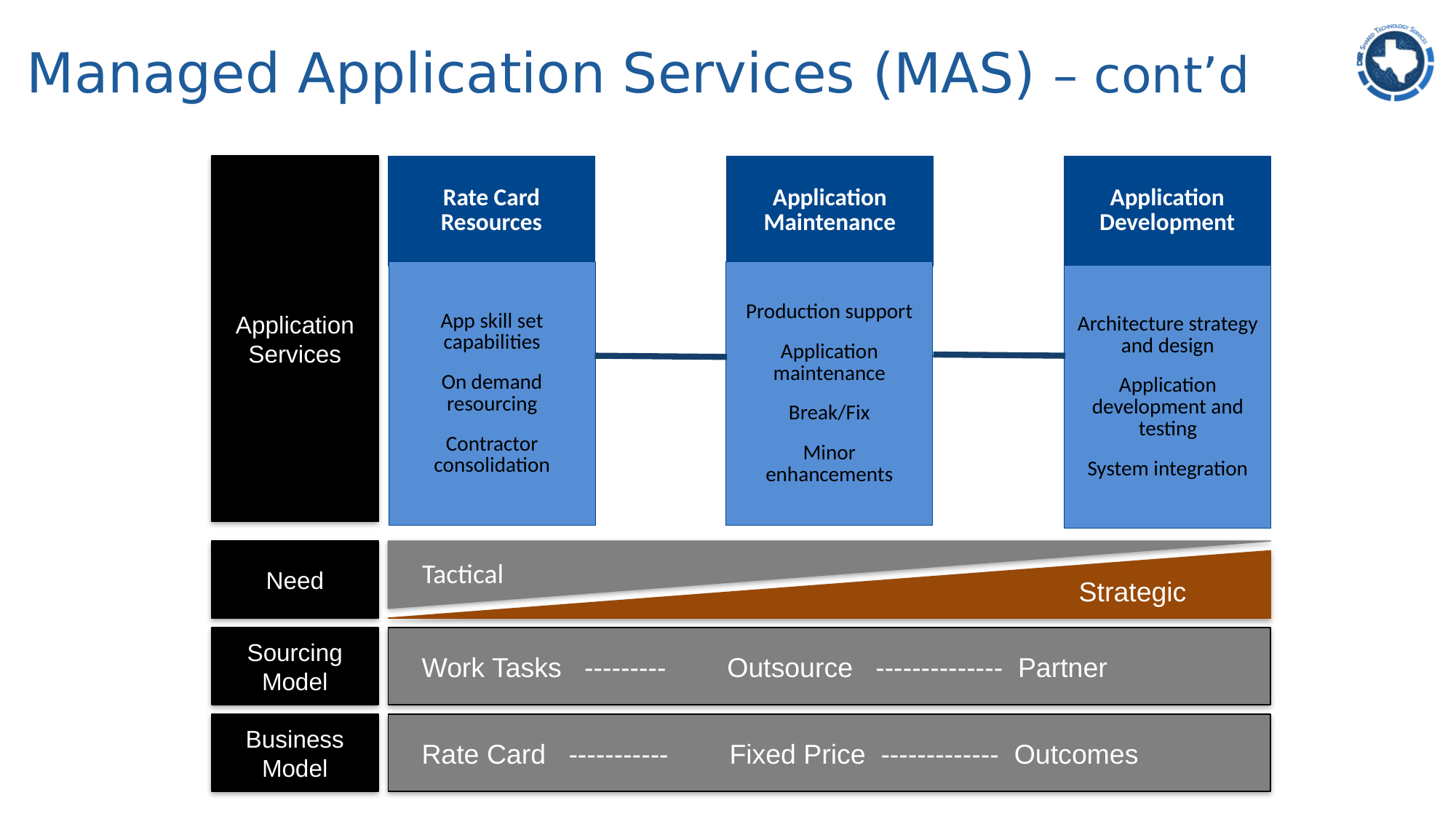

# Managed Application Services (MAS) – cont’d
Application Services
Rate Card Resources
Application
Maintenance
Application
Development
App skill set capabilities
On demand resourcing
Contractor consolidation
Production support
Application maintenance
Break/Fix
Minor enhancements
Architecture strategy and design
Application development and testing
System integration
Need

                                                                                  Strategic
Tactical
Sourcing Model
   Work Tasks   ---------        Outsource   --------------  Partner
Business Model
   Rate Card   -----------        Fixed Price  -------------  Outcomes